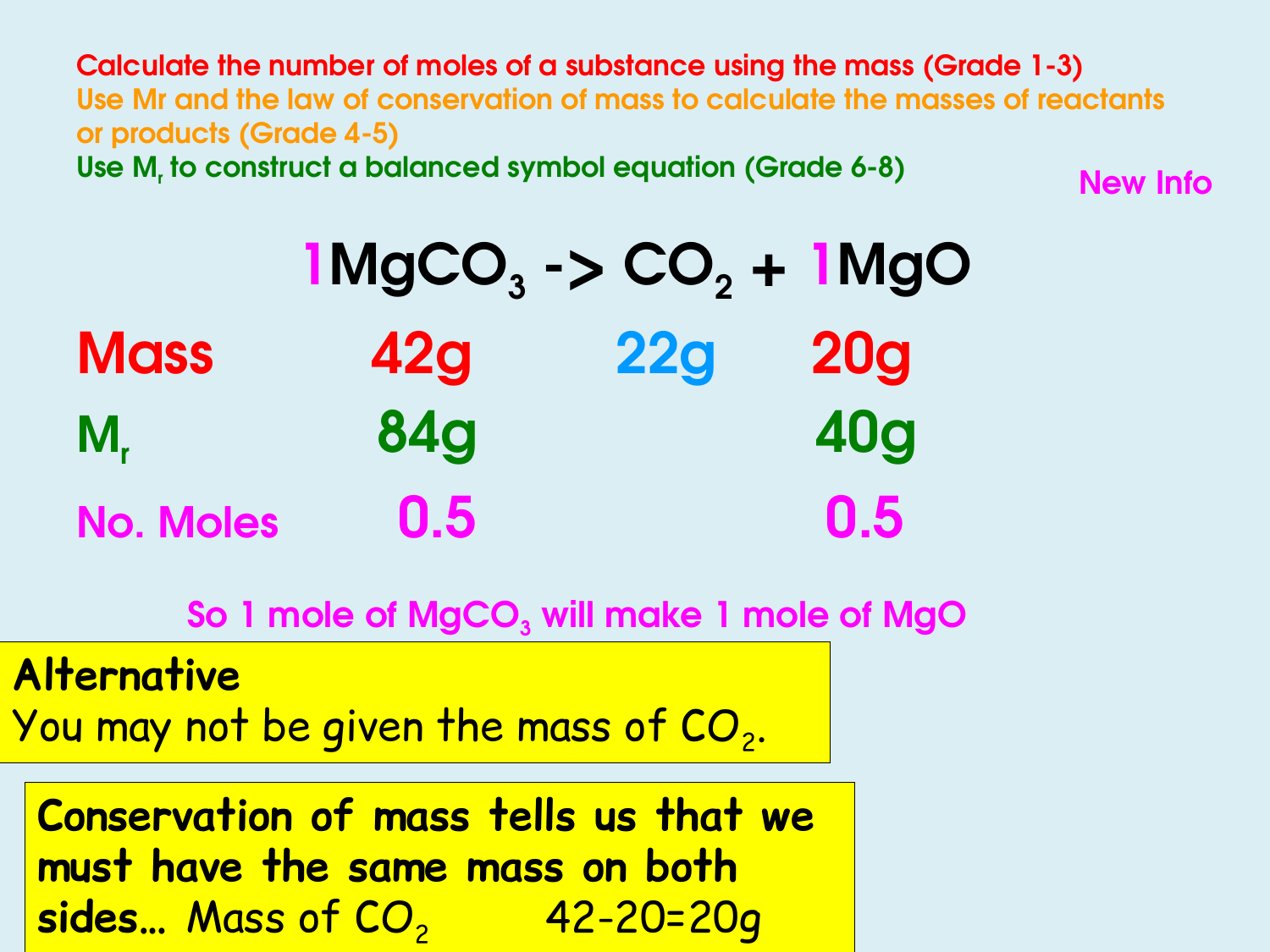

# Calculate the number of moles of a substance using the mass (Grade 1-3) Use Mr and the law of conservation of mass to calculate the masses of reactants or products (Grade 4-5) Use Mr to construct a balanced symbol equation (Grade 6-8)
New Info
1MgCO3 -> CO2 + 1MgO
Mass          42g         22g      20g
Mr                  84g         44g      40g
No. Moles          0.5          0.5       0.5
So 1 mole of MgCO3 will make 1 mole of MgO
Alternative
You may not be given the mass of CO2.
Conservation of mass tells us that we must have the same mass on both sides… Mass of CO2	42-20=20g